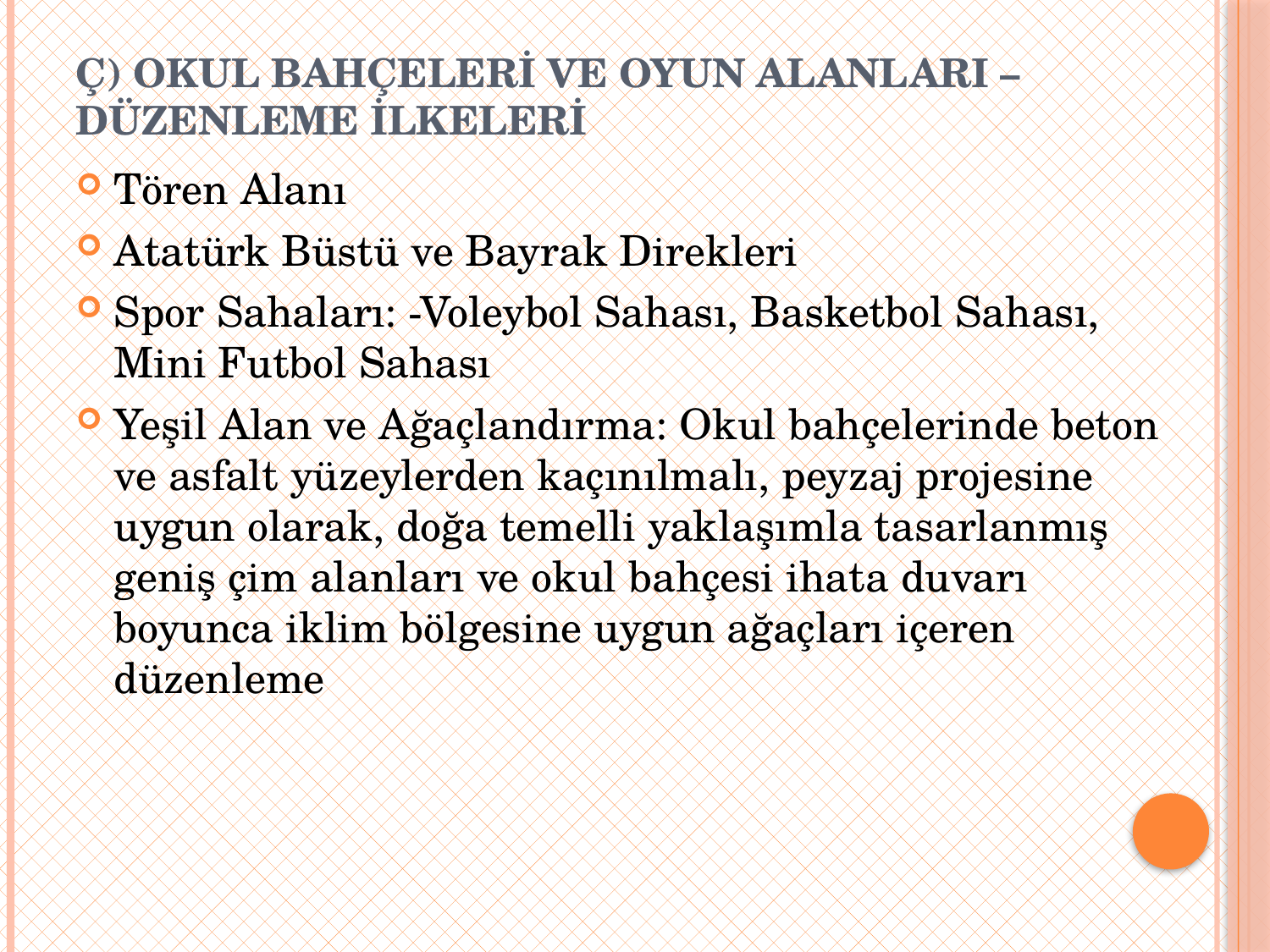

# ç) Okul Bahçeleri ve Oyun Alanları – Düzenleme İlkeleri
Tören Alanı
Atatürk Büstü ve Bayrak Direkleri
Spor Sahaları: -Voleybol Sahası, Basketbol Sahası, Mini Futbol Sahası
Yeşil Alan ve Ağaçlandırma: Okul bahçelerinde beton ve asfalt yüzeylerden kaçınılmalı, peyzaj projesine uygun olarak, doğa temelli yaklaşımla tasarlanmış geniş çim alanları ve okul bahçesi ihata duvarı boyunca iklim bölgesine uygun ağaçları içeren düzenleme